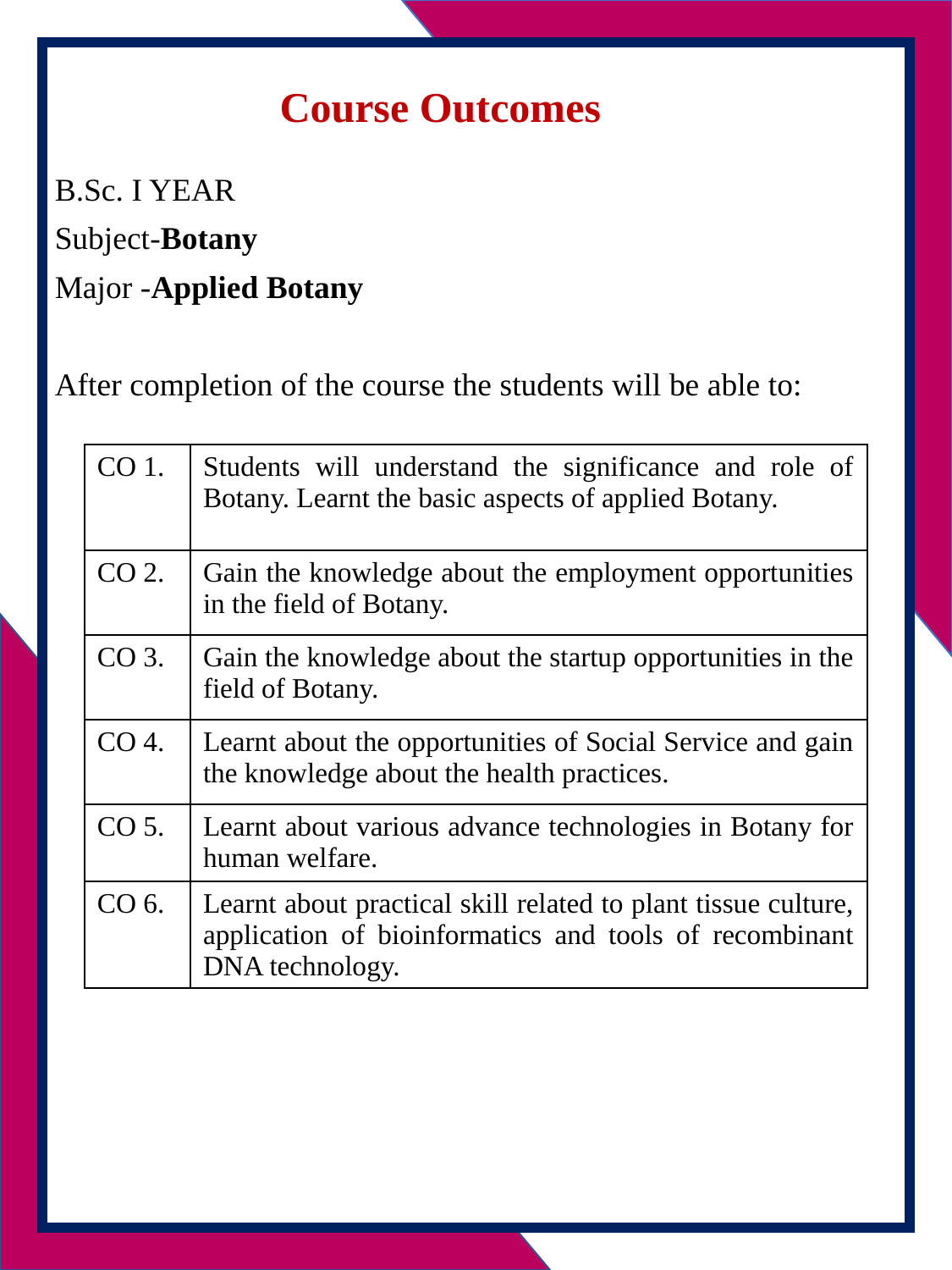

B.Sc. I YEAR
Subject-Botany
Major -Applied Botany

After completion of the course the students will be able to:
Course Outcomes
| CO 1. | Students will understand the significance and role of Botany. Learnt the basic aspects of applied Botany. |
| --- | --- |
| CO 2. | Gain the knowledge about the employment opportunities in the field of Botany. |
| CO 3. | Gain the knowledge about the startup opportunities in the field of Botany. |
| CO 4. | Learnt about the opportunities of Social Service and gain the knowledge about the health practices. |
| CO 5. | Learnt about various advance technologies in Botany for human welfare. |
| CO 6. | Learnt about practical skill related to plant tissue culture, application of bioinformatics and tools of recombinant DNA technology. |